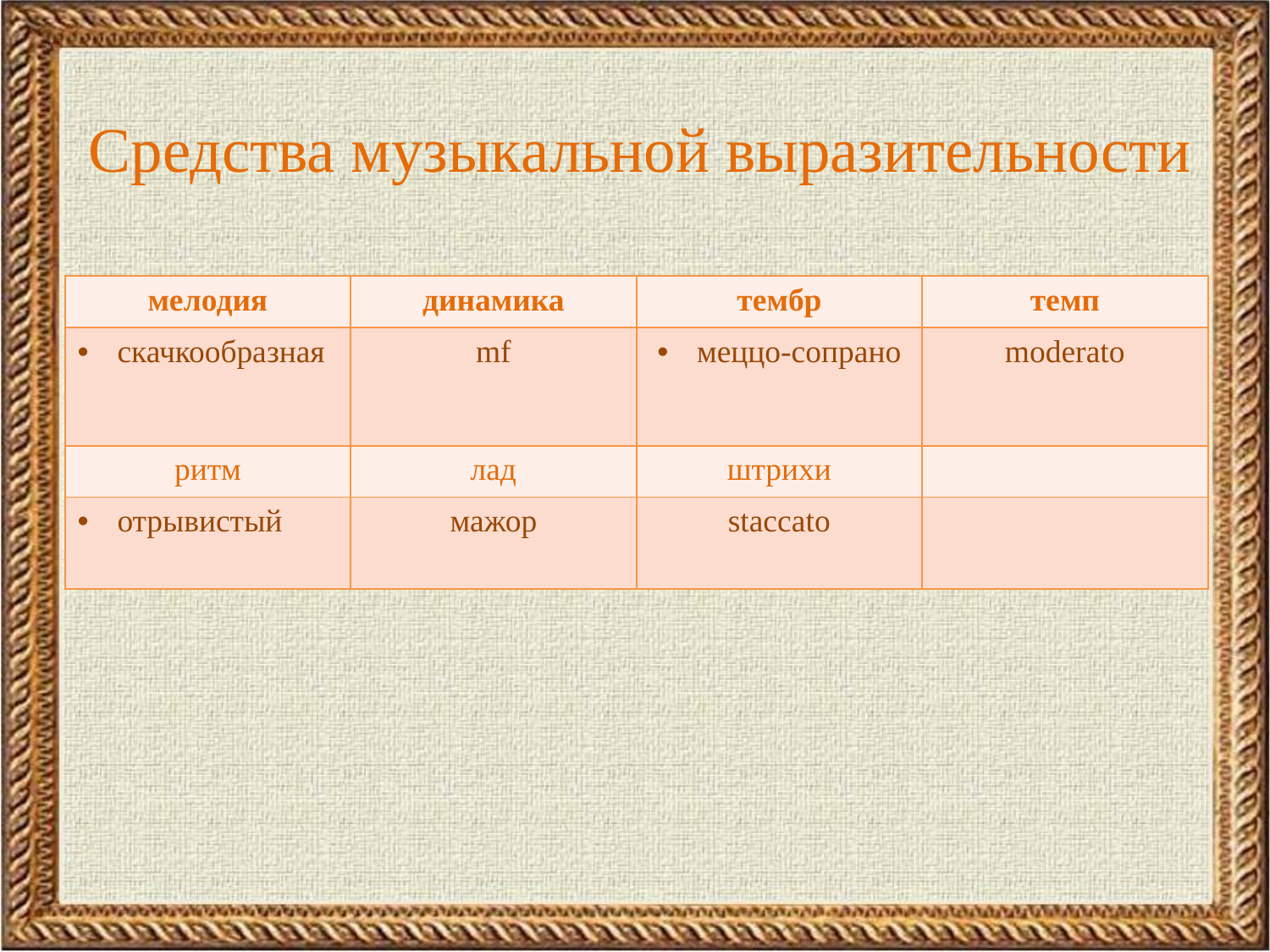

# Средства музыкальной выразительности
| мелодия | динамика | тембр | темп |
| --- | --- | --- | --- |
| скачкообразная | mf | меццо-сопрано | moderato |
| ритм | лад | штрихи |  |
| отрывистый | мажор | staccato |  |